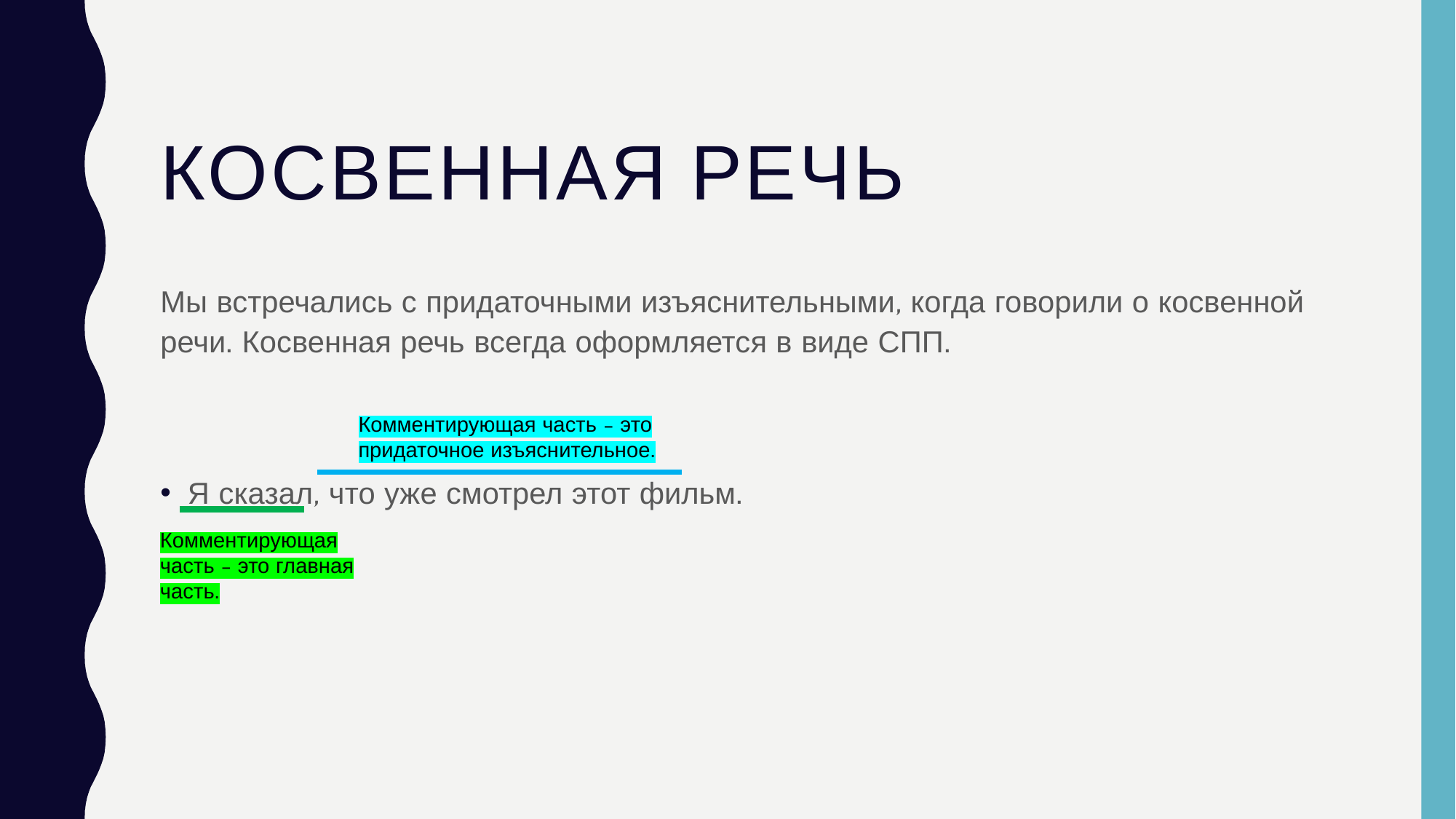

# Косвенная речь
Мы встречались с придаточными изъяснительными, когда говорили о косвенной речи. Косвенная речь всегда оформляется в виде СПП.

Я сказал, что уже смотрел этот фильм.
Комментирующая часть – это придаточное изъяснительное.
Комментирующая часть – это главная часть.